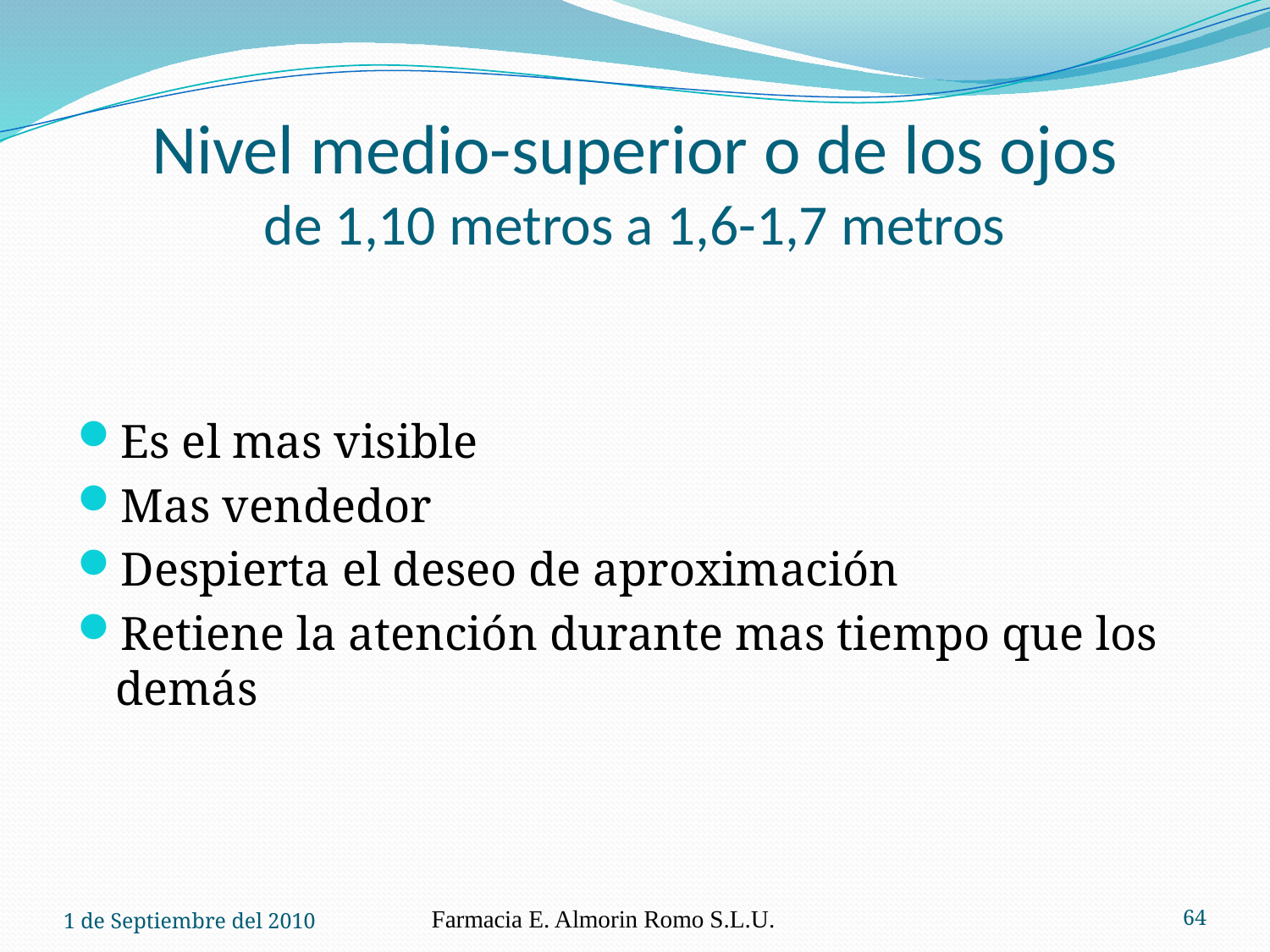

# Nivel medio-superior o de los ojos de 1,10 metros a 1,6-1,7 metros
Es el mas visible
Mas vendedor
Despierta el deseo de aproximación
Retiene la atención durante mas tiempo que los demás
1 de Septiembre del 2010
Farmacia E. Almorin Romo S.L.U.
64